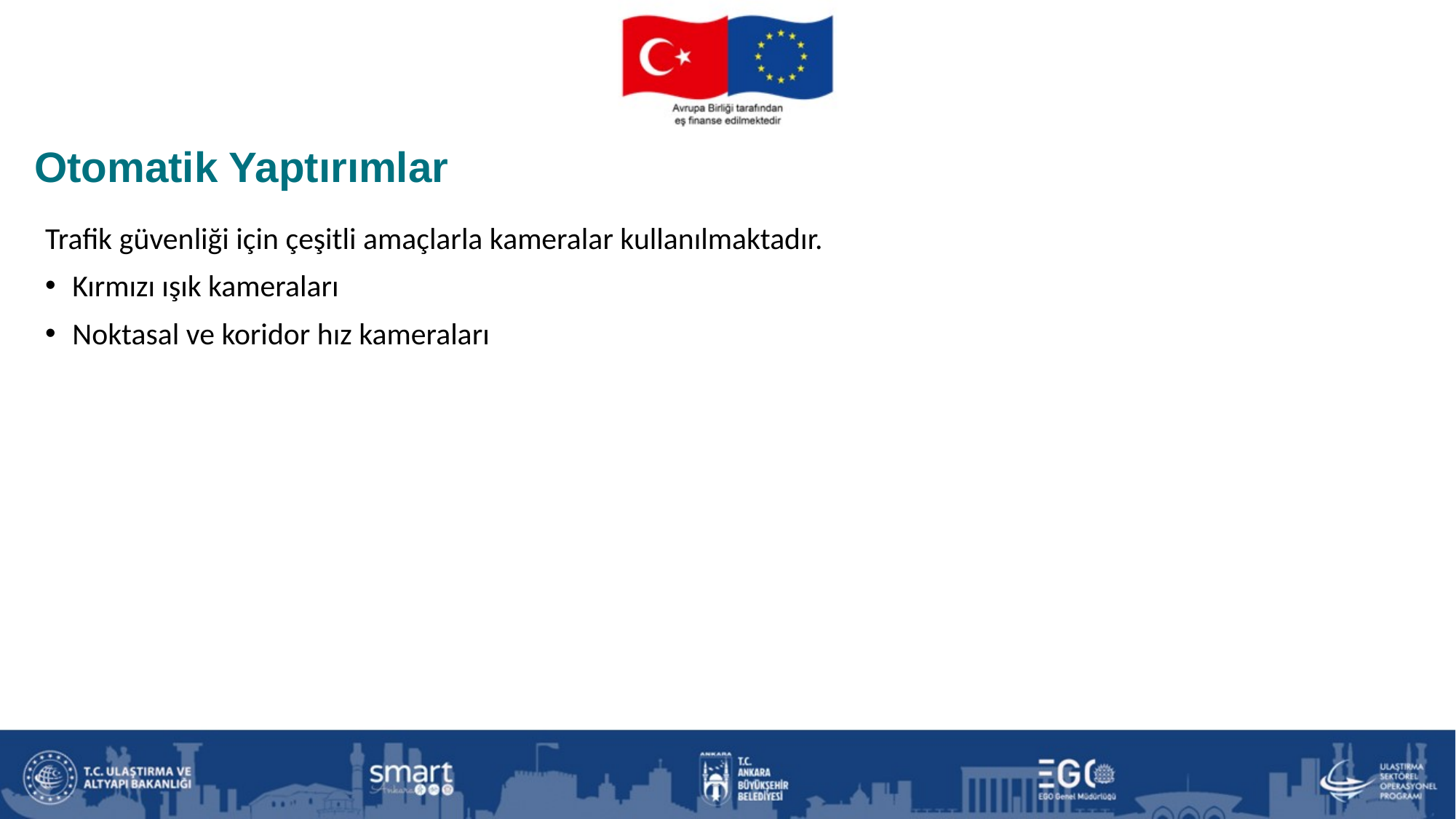

Otomatik Yaptırımlar

Trafik güvenliği için çeşitli amaçlarla kameralar kullanılmaktadır.
Kırmızı ışık kameraları
Noktasal ve koridor hız kameraları